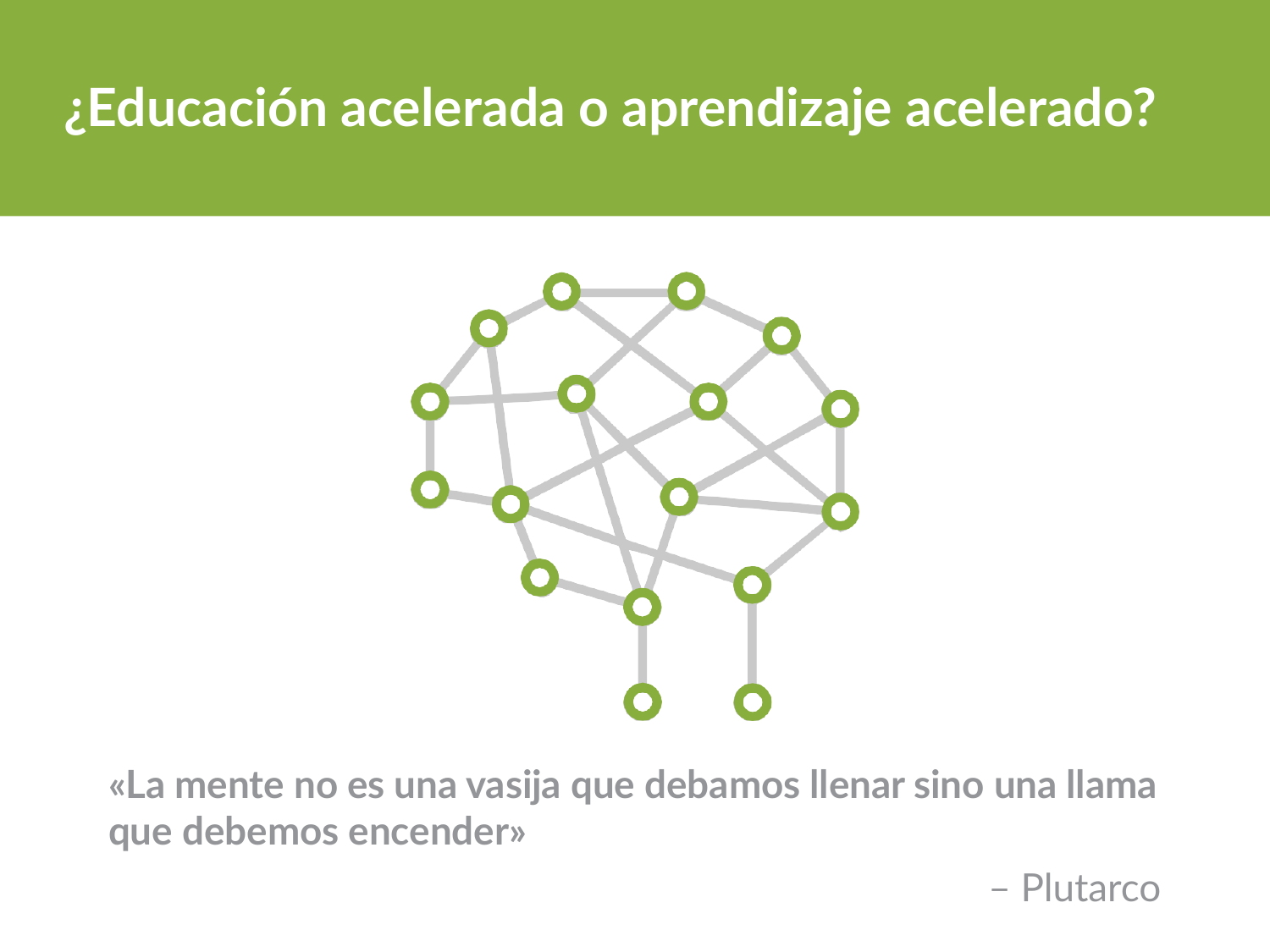

# ¿Educación acelerada o aprendizaje acelerado?

«La mente no es una vasija que debamos llenar sino una llama que debemos encender»
– Plutarco